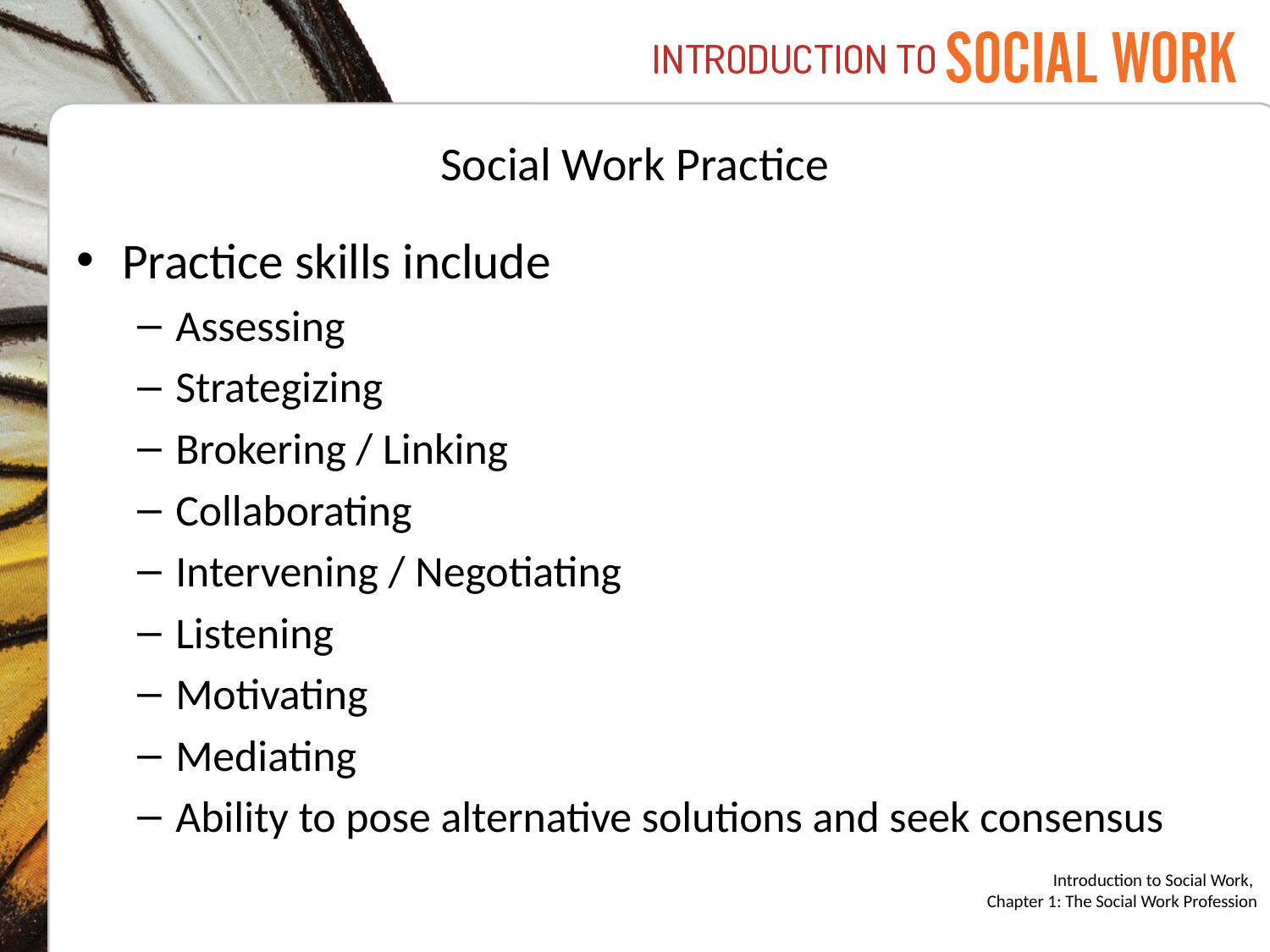

# Social Work Practice
Practice skills include
Assessing
Strategizing
Brokering / Linking
Collaborating
Intervening / Negotiating
Listening
Motivating
Mediating
Ability to pose alternative solutions and seek consensus

Introduction to Social Work,
Chapter 1: The Social Work Profession